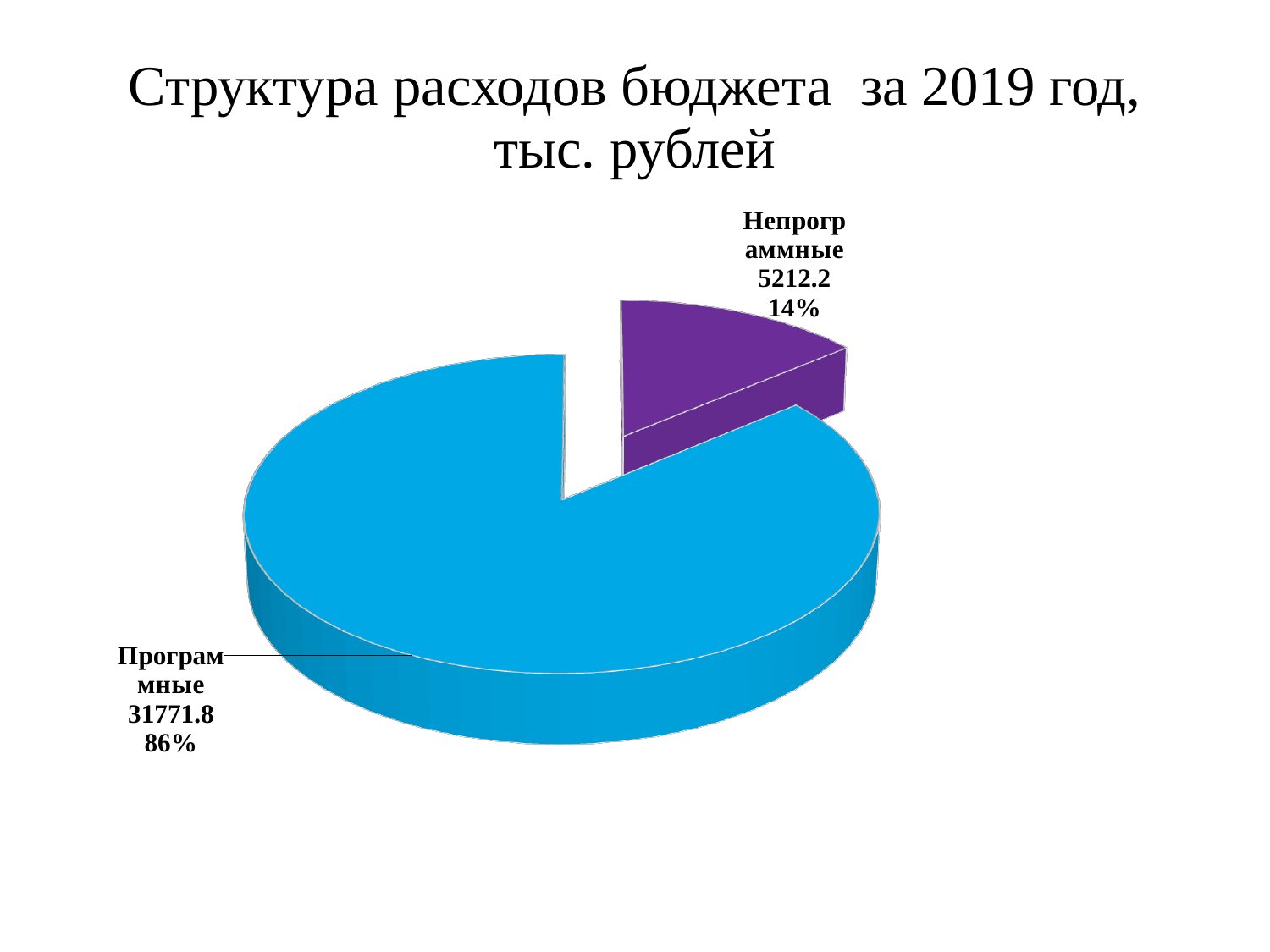

# Структура расходов бюджета  за 2019 год, тыс. рублей

[unsupported chart]